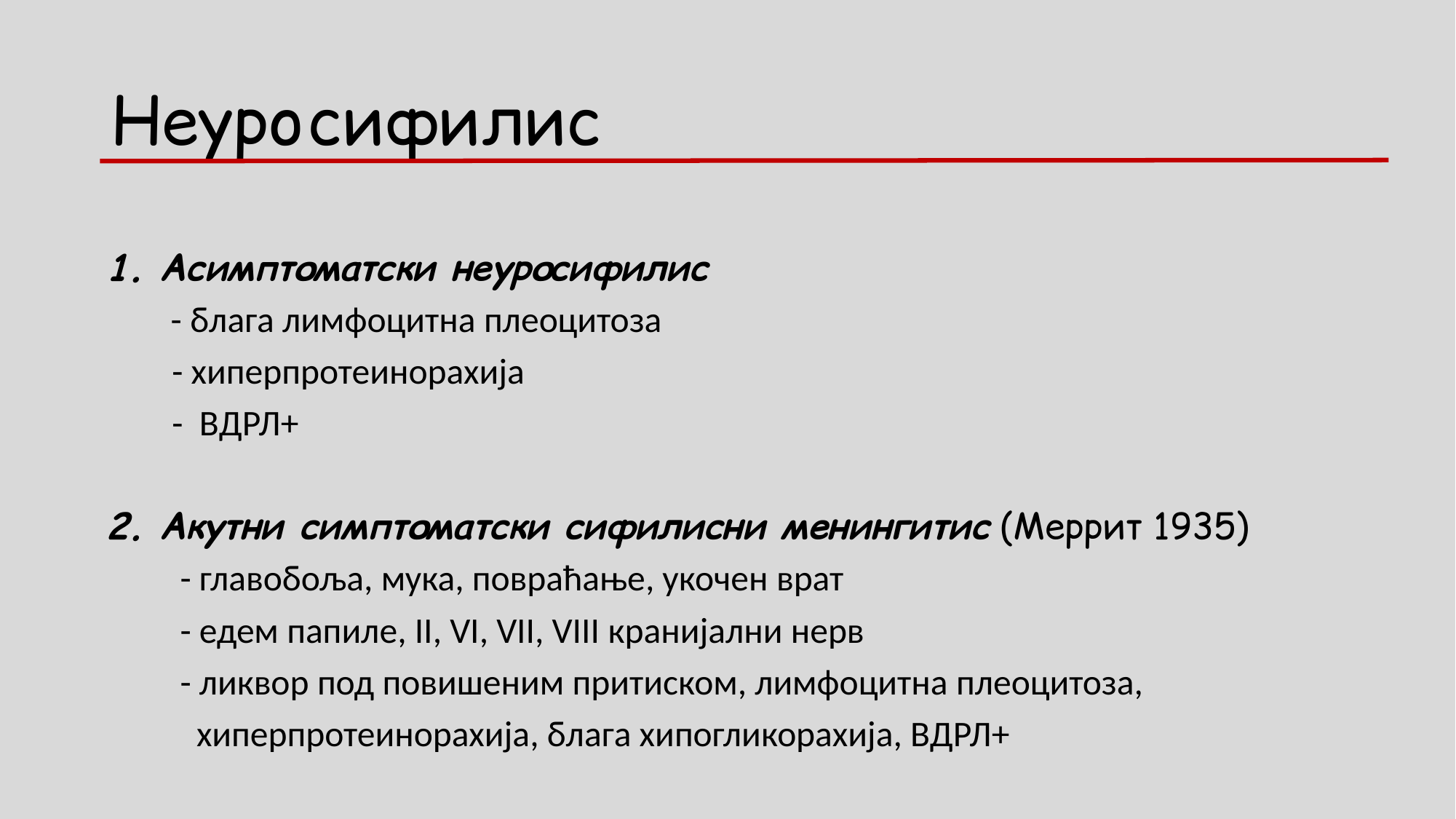

# Неуросифилис
1. Асимптоматски неуросифилис
      - блага лимфоцитна плеоцитоза
        - хиперпротеинорахија
        -  ВДРЛ+

2. Акутни симптоматски сифилисни менингитис (Меррит 1935)
         - главобоља, мука, повраћање, укочен врат
         - едем папиле, II, VI, VII, VIII кранијални нерв
         - ликвор под повишеним притиском, лимфоцитна плеоцитоза,
           хиперпротеинорахија, блага хипогликорахија, ВДРЛ+